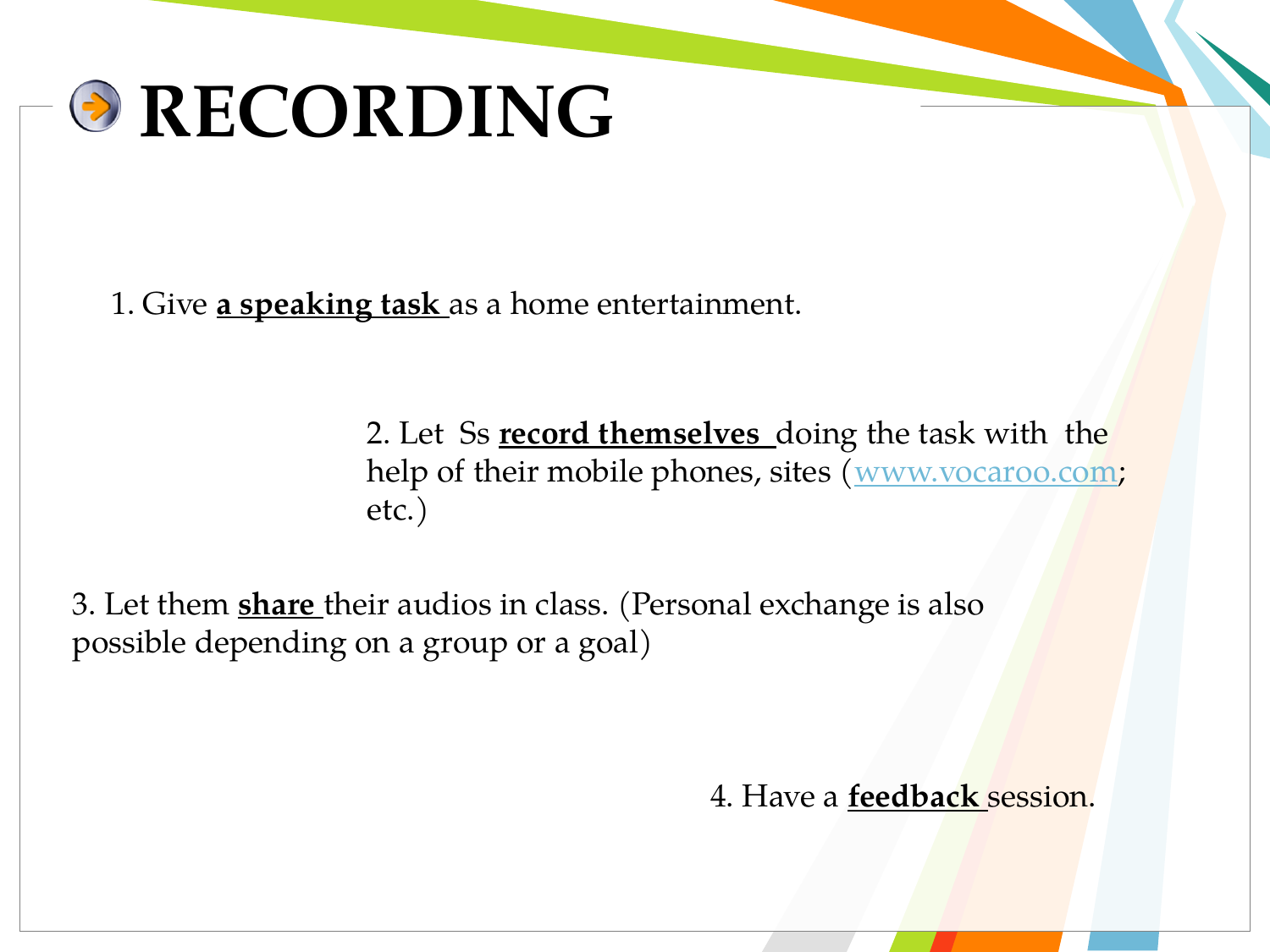

# RECORDING
1. Give a speaking task as a home entertainment.
2. Let  Ss record themselves  doing the task with  the
help of their mobile phones, sites (www.vocaroo.com; etc.)
3. Let them share their audios in class. (Personal exchange is also
possible depending on a group or a goal)
4. Have a feedback session.